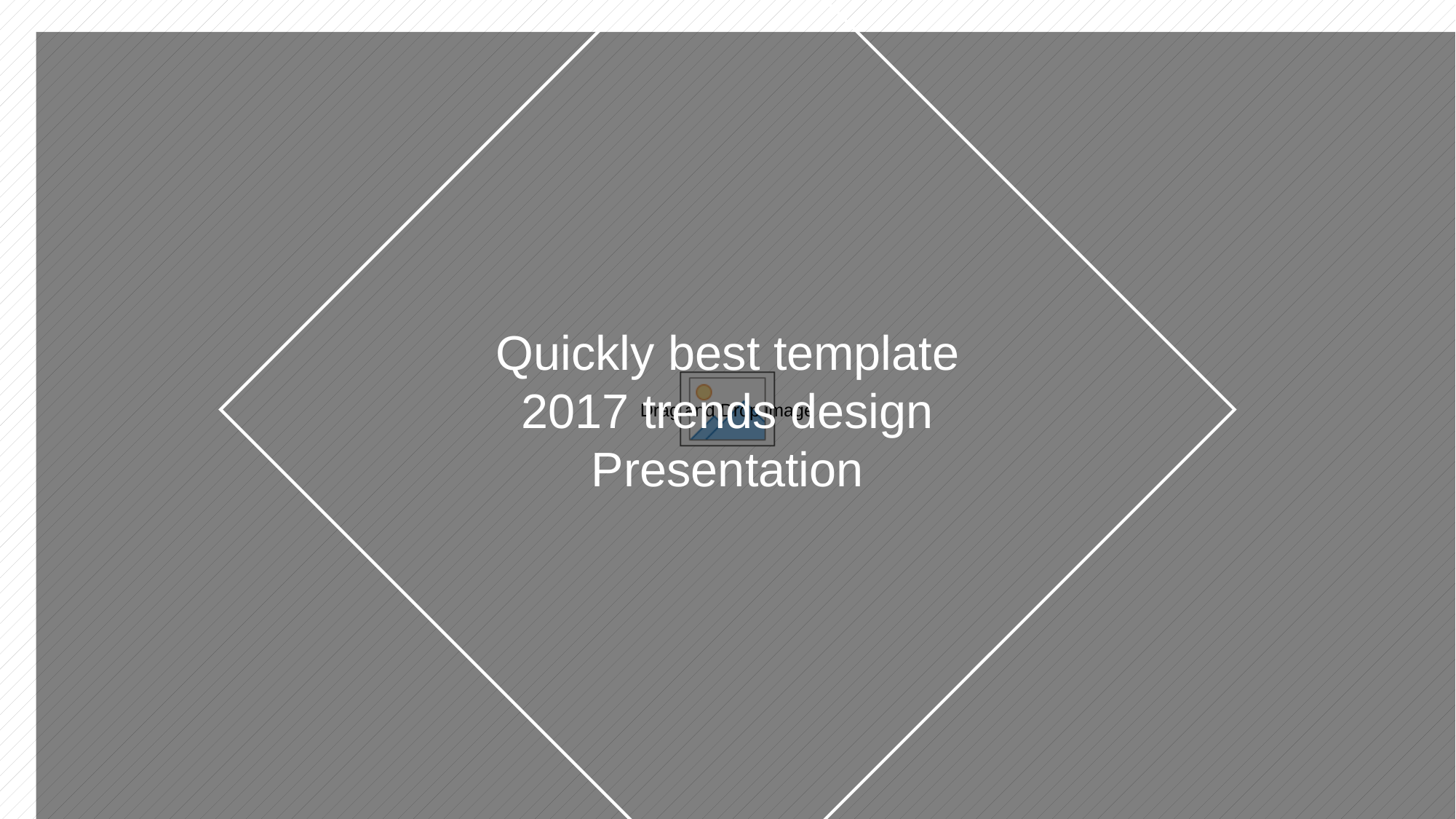

Quickly best template
2017 trends design
Presentation